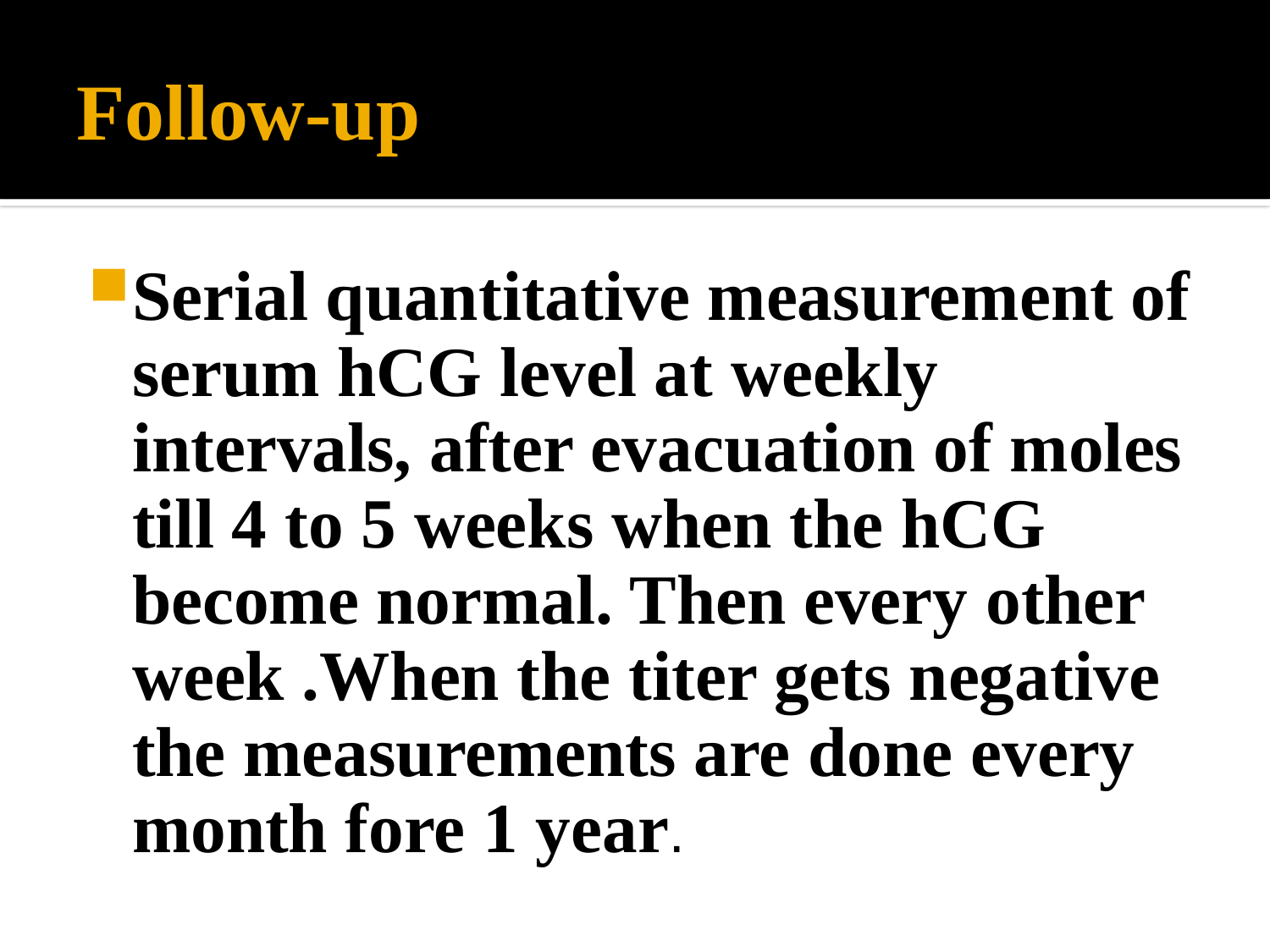

# Follow-up
Serial quantitative measurement of serum hCG level at weekly intervals, after evacuation of moles till 4 to 5 weeks when the hCG become normal. Then every other week .When the titer gets negative the measurements are done every month fore 1 year.